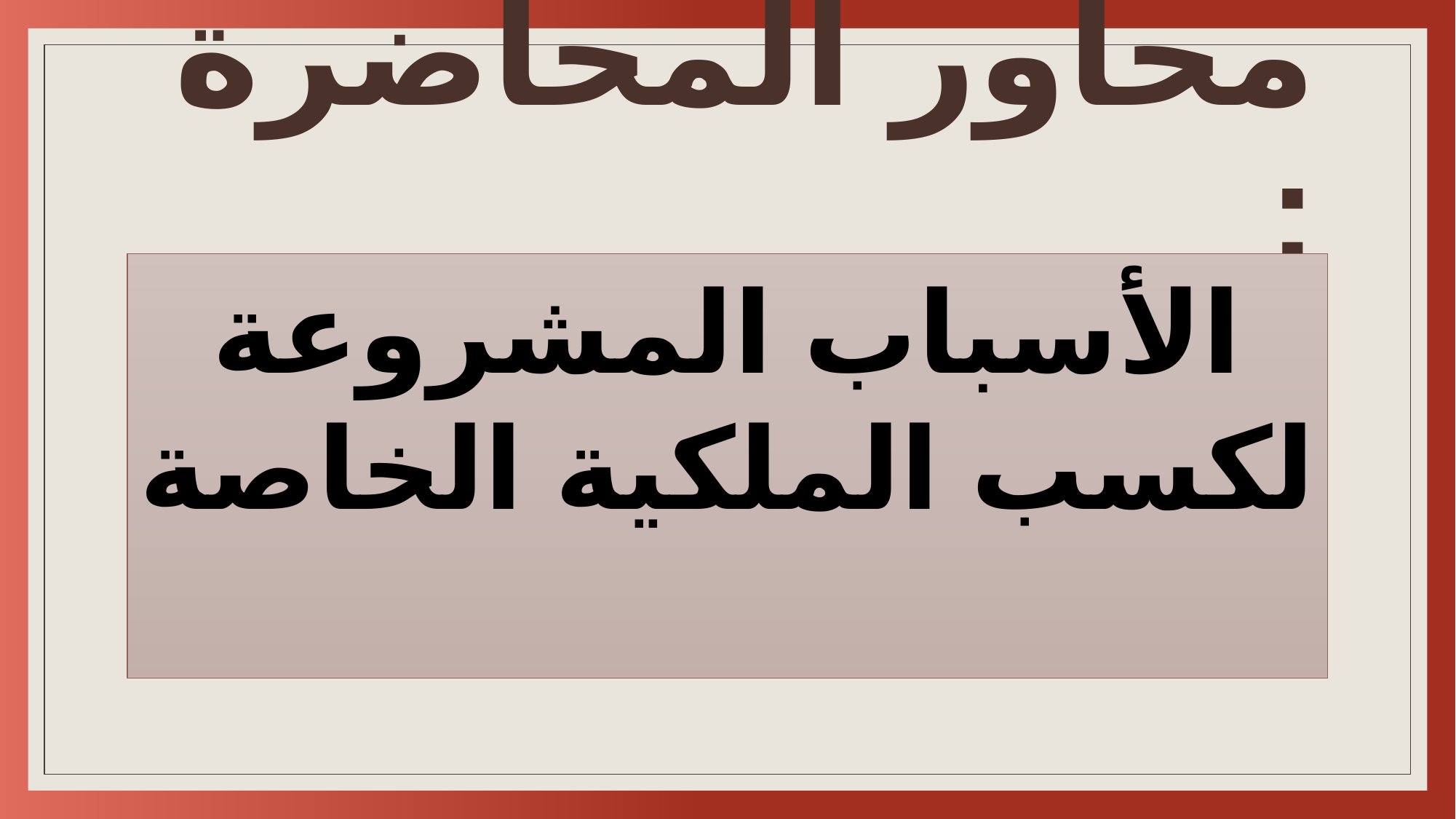

# محاور المحاضرة :
الأسباب المشروعة لكسب الملكية الخاصة